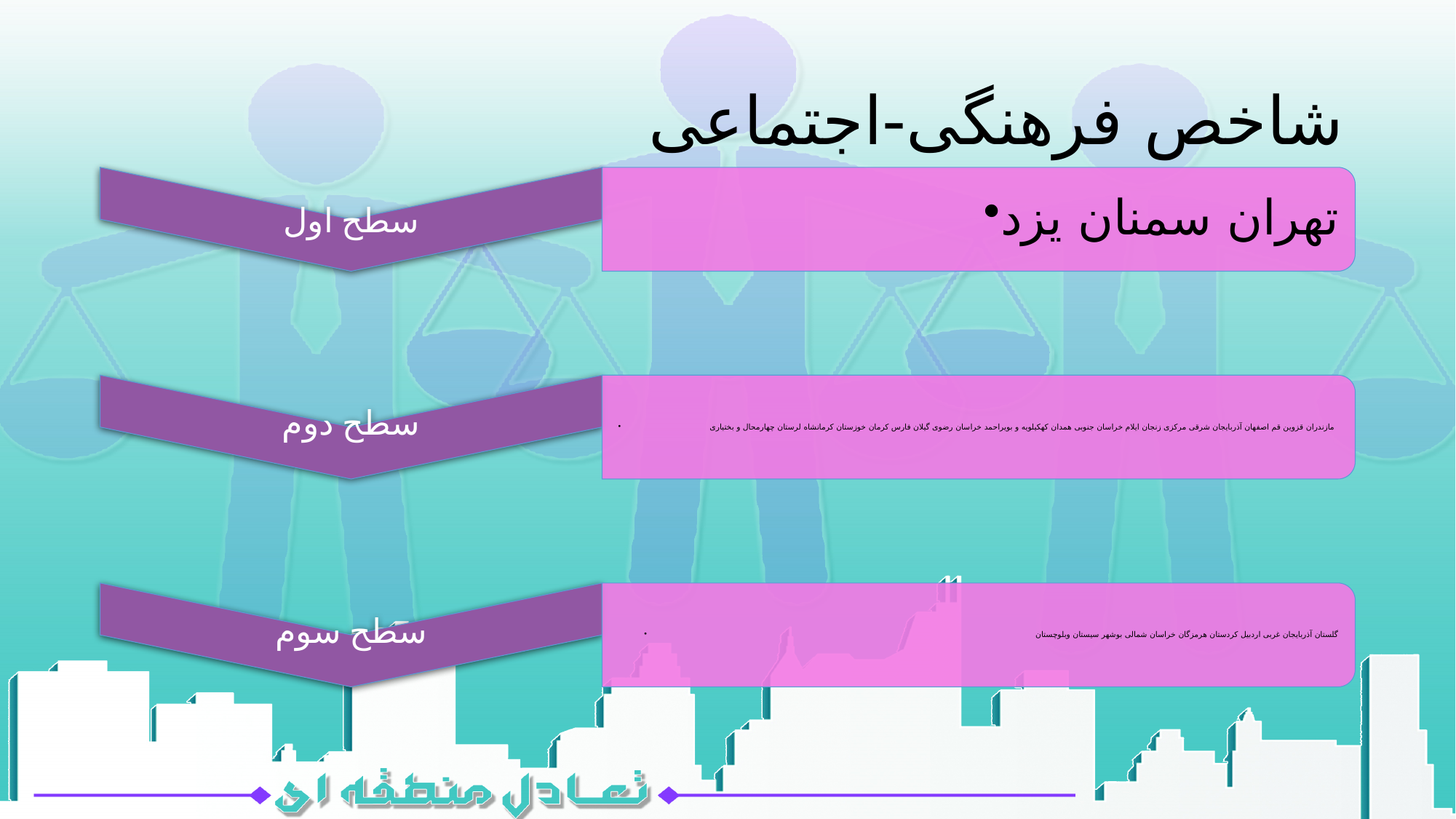

# شاخص فرهنگی-اجتماعی
سطح اول
تهران سمنان یزد
سطح دوم
سطح سوم
گلستان آذربایجان غربی اردبیل کردستان هرمزگان خراسان شمالی بوشهر سیستان وبلوچستان